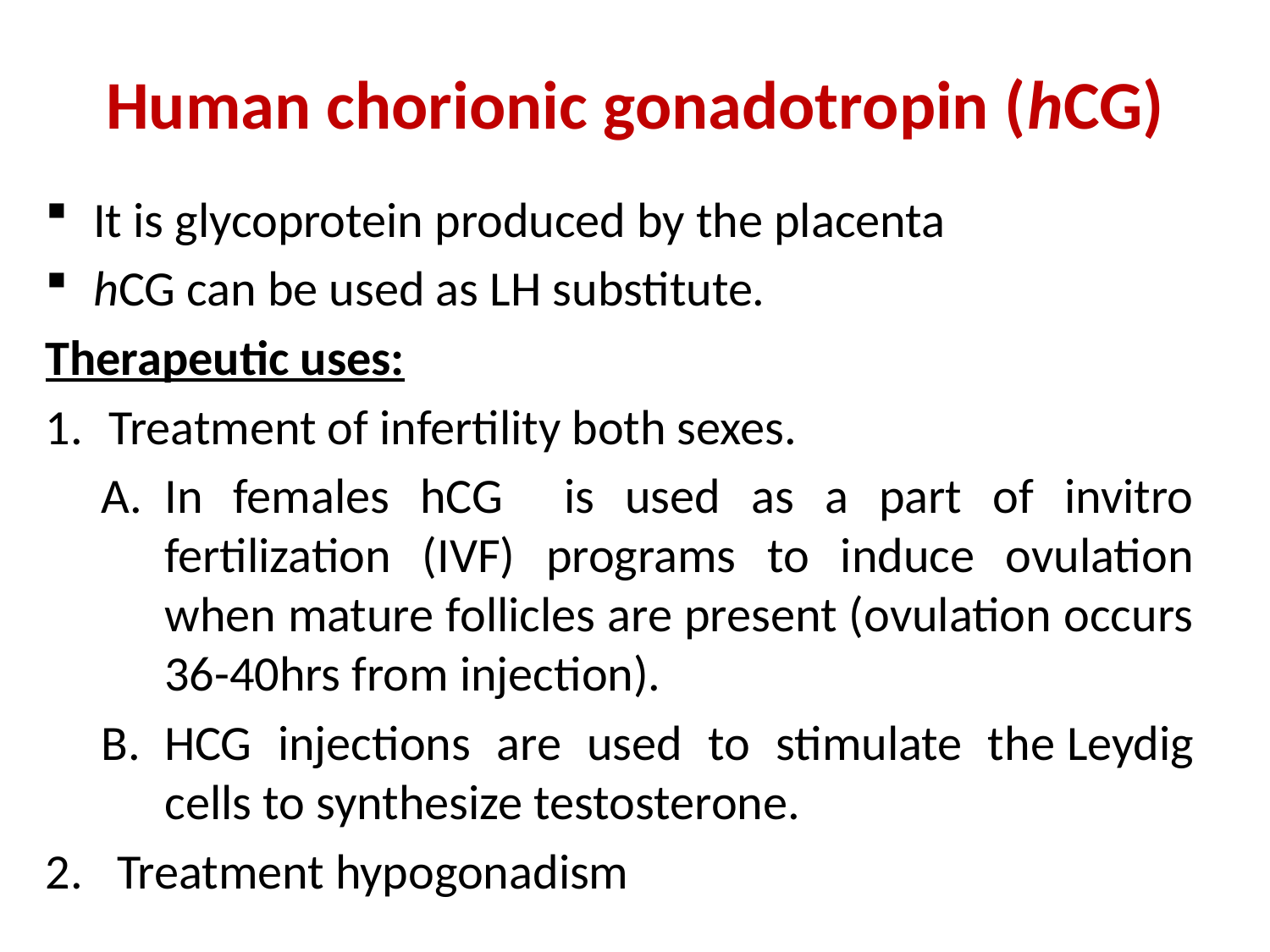

# Human chorionic gonadotropin (hCG)
It is glycoprotein produced by the placenta
hCG can be used as LH substitute.
Therapeutic uses:
Treatment of infertility both sexes.
In females hCG  is used as a part of invitro fertilization (IVF) programs to induce ovulation when mature follicles are present (ovulation occurs 36-40hrs from injection).
HCG injections are used to stimulate the Leydig cells to synthesize testosterone.
Treatment hypogonadism